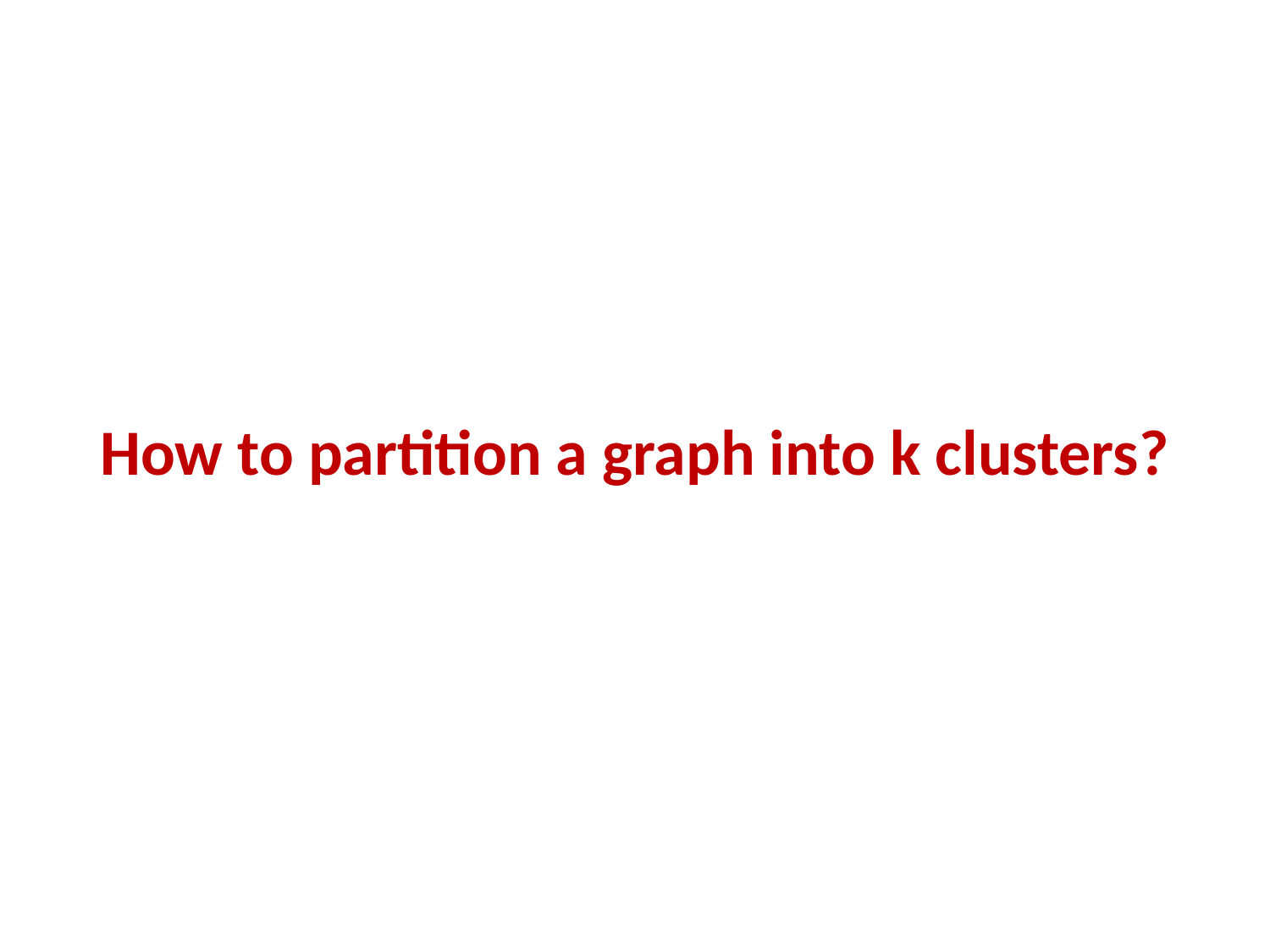

# How to partition a graph into k clusters?